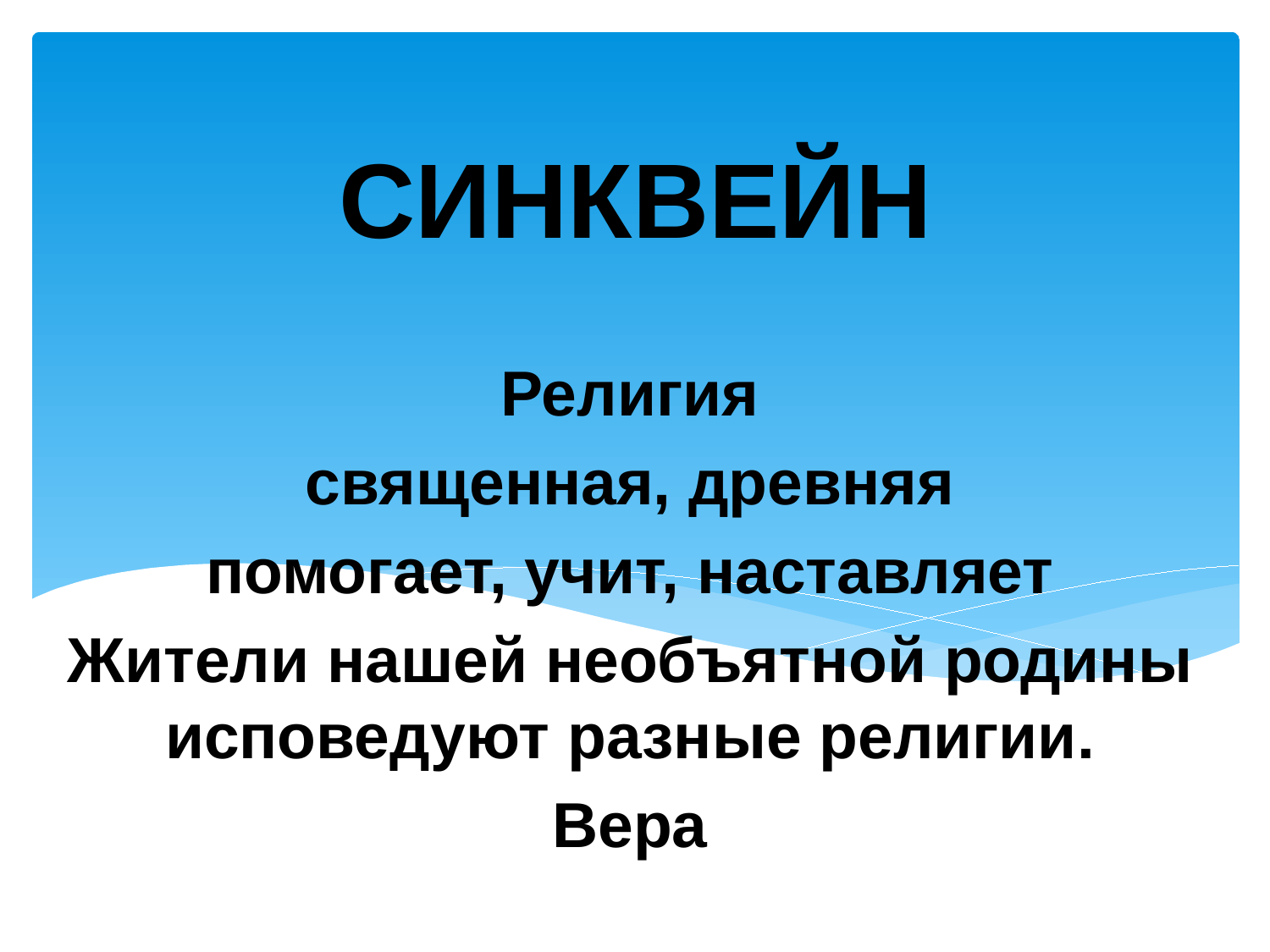

# СИНКВЕЙН
Религия
священная, древняя
помогает, учит, наставляет
Жители нашей необъятной родины исповедуют разные религии.
Вера